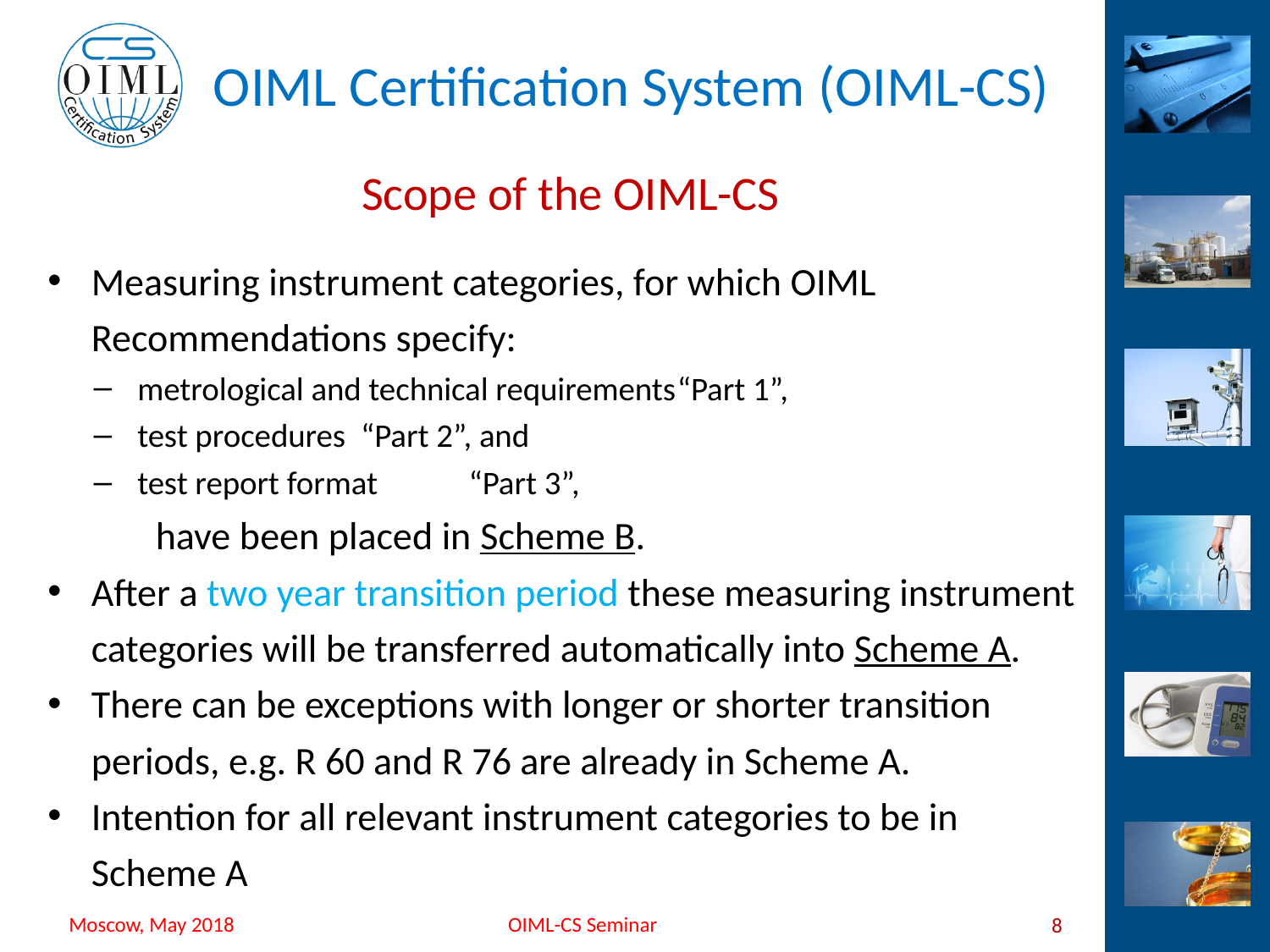

# Scope of the OIML-CS
Measuring instrument categories, for which OIML Recommendations specify:
metrological and technical requirements	“Part 1”,
test procedures				 “Part 2”, and
test report format				 “Part 3”,
	have been placed in Scheme B.
After a two year transition period these measuring instrument categories will be transferred automatically into Scheme A.
There can be exceptions with longer or shorter transition periods, e.g. R 60 and R 76 are already in Scheme A.
Intention for all relevant instrument categories to be in Scheme A
8